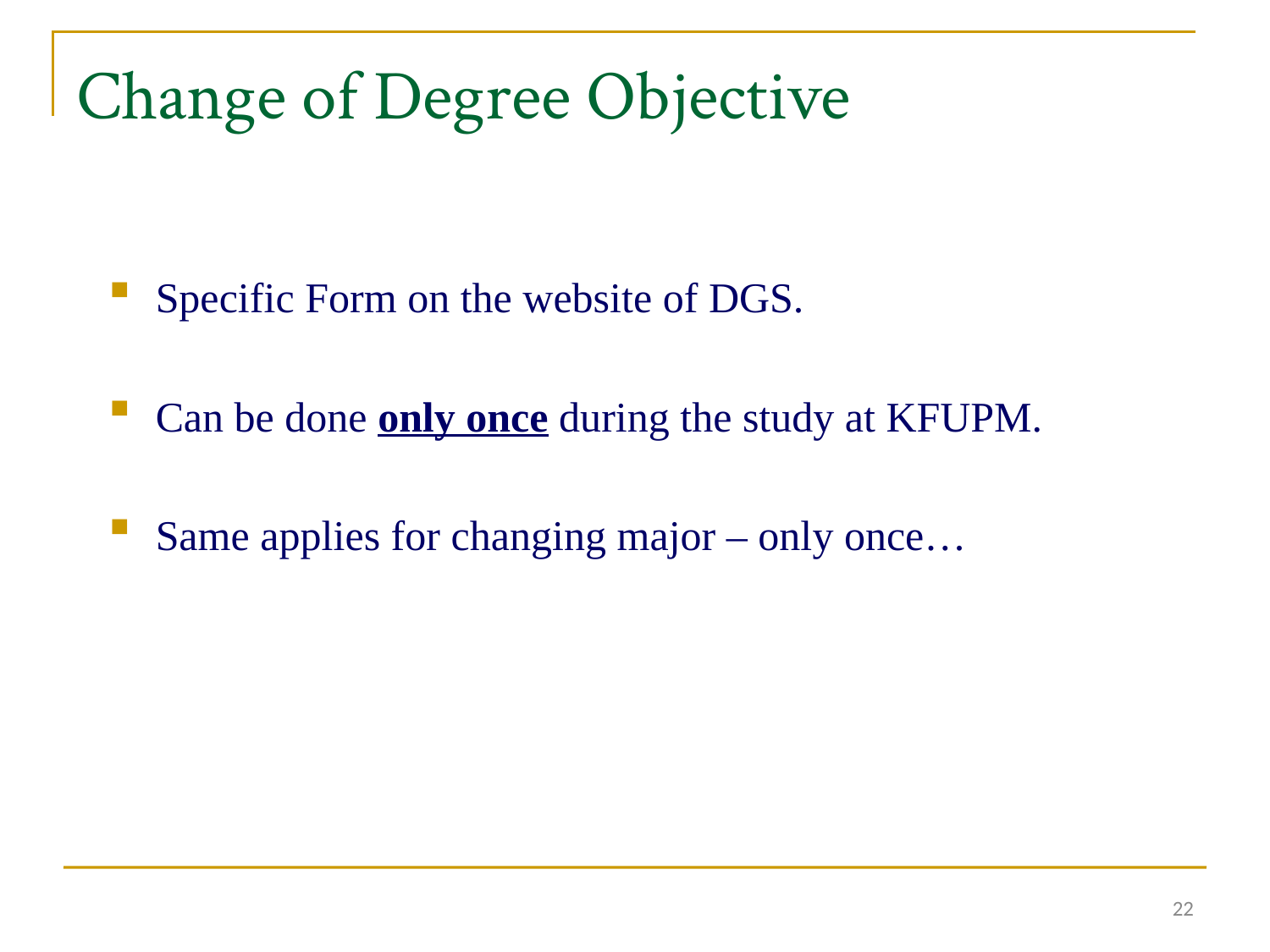

Change of Degree Objective
Specific Form on the website of DGS.

Can be done only once during the study at KFUPM.

Same applies for changing major – only once…

22